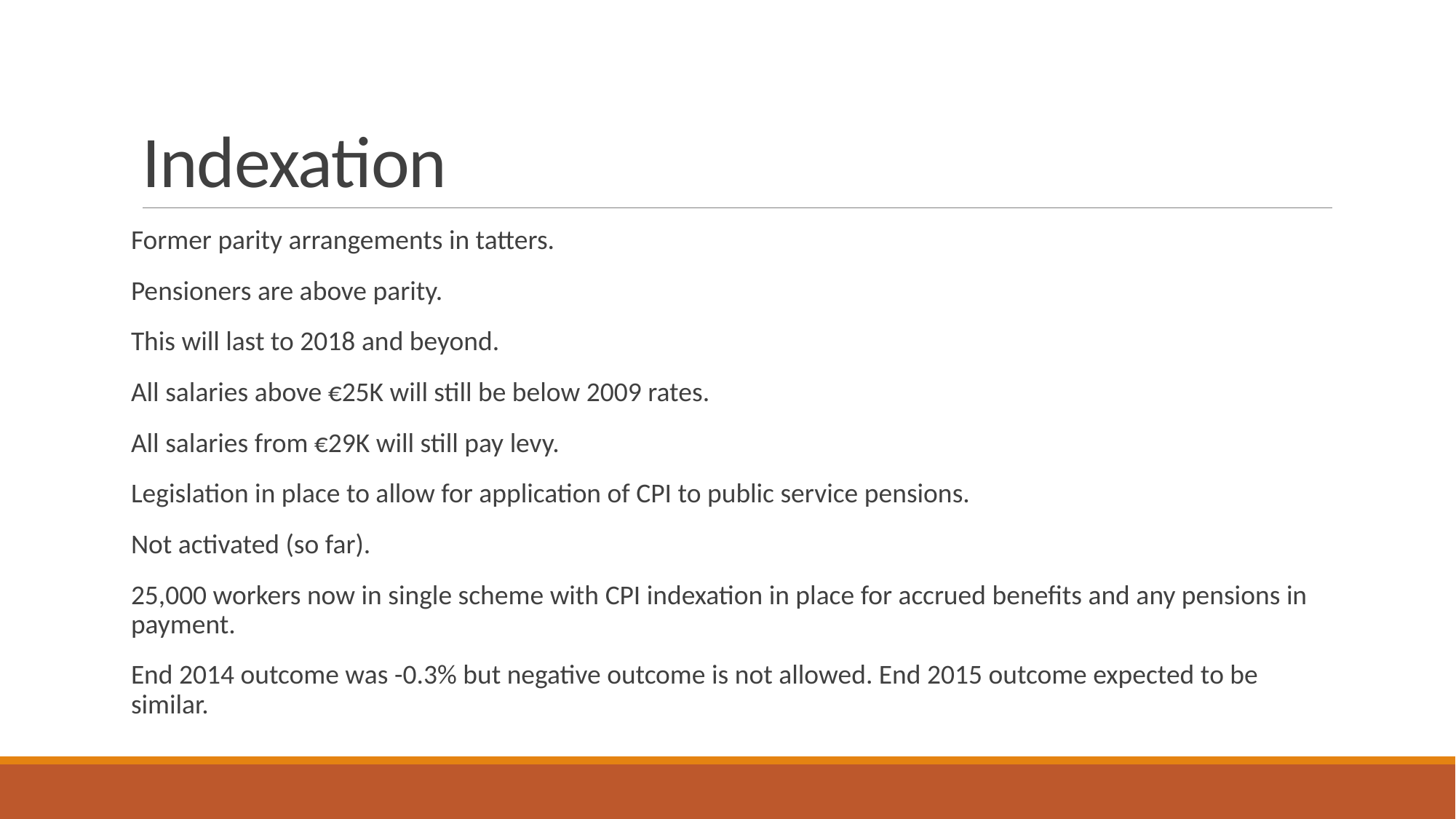

# Indexation
Former parity arrangements in tatters.
Pensioners are above parity.
This will last to 2018 and beyond.
All salaries above €25K will still be below 2009 rates.
All salaries from €29K will still pay levy.
Legislation in place to allow for application of CPI to public service pensions.
Not activated (so far).
25,000 workers now in single scheme with CPI indexation in place for accrued benefits and any pensions in payment.
End 2014 outcome was -0.3% but negative outcome is not allowed. End 2015 outcome expected to be similar.